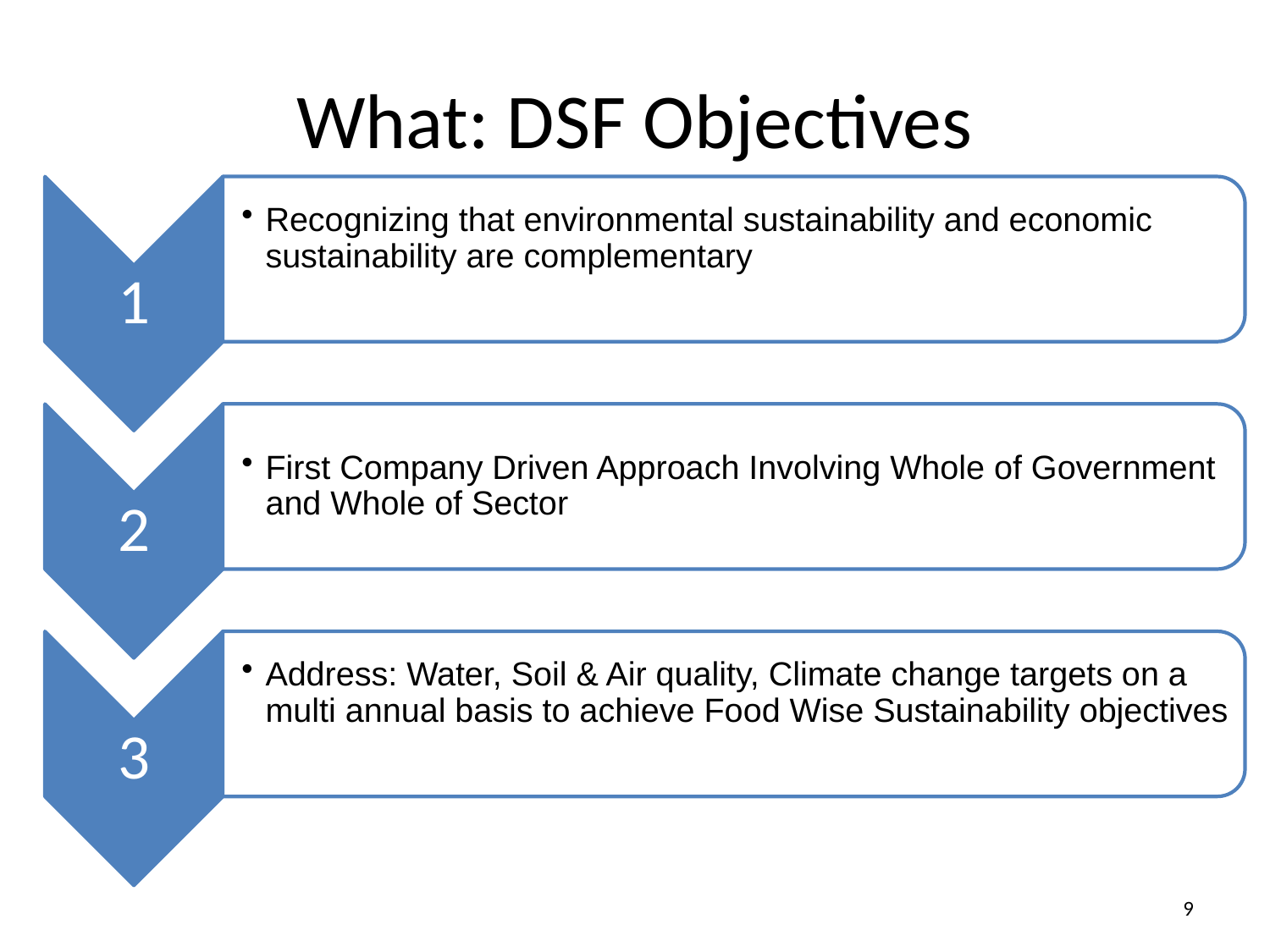

# What: DSF Objectives
1
Recognizing that environmental sustainability and economic sustainability are complementary

2
First Company Driven Approach Involving Whole of Government and Whole of Sector
3
Address: Water, Soil & Air quality, Climate change targets on a multi annual basis to achieve Food Wise Sustainability objectives

9